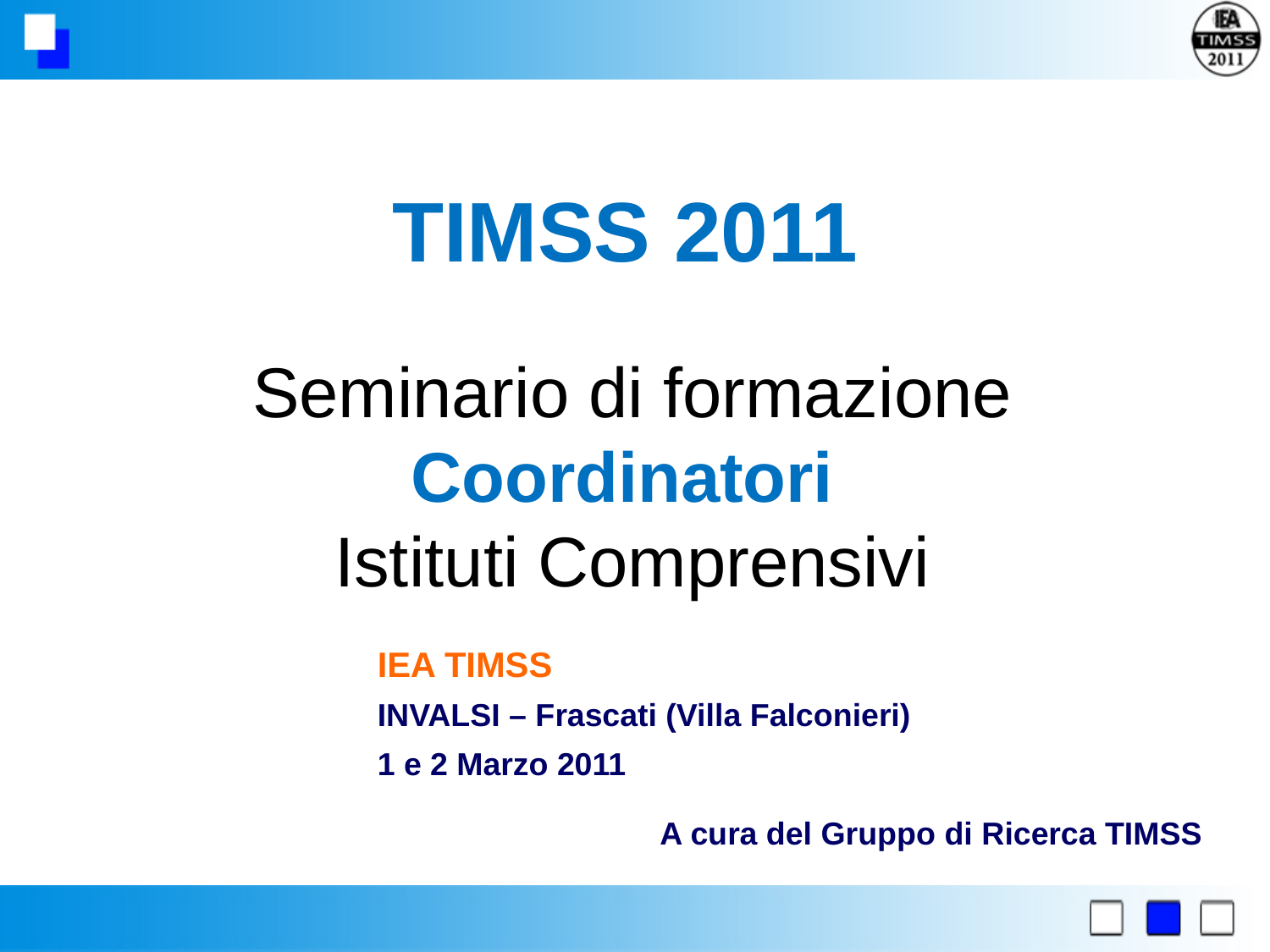

TIMSS 2011

Seminario di formazione Coordinatori
Istituti Comprensivi
IEA TIMSS
INVALSI – Frascati (Villa Falconieri)
1 e 2 Marzo 2011
A cura del Gruppo di Ricerca TIMSS